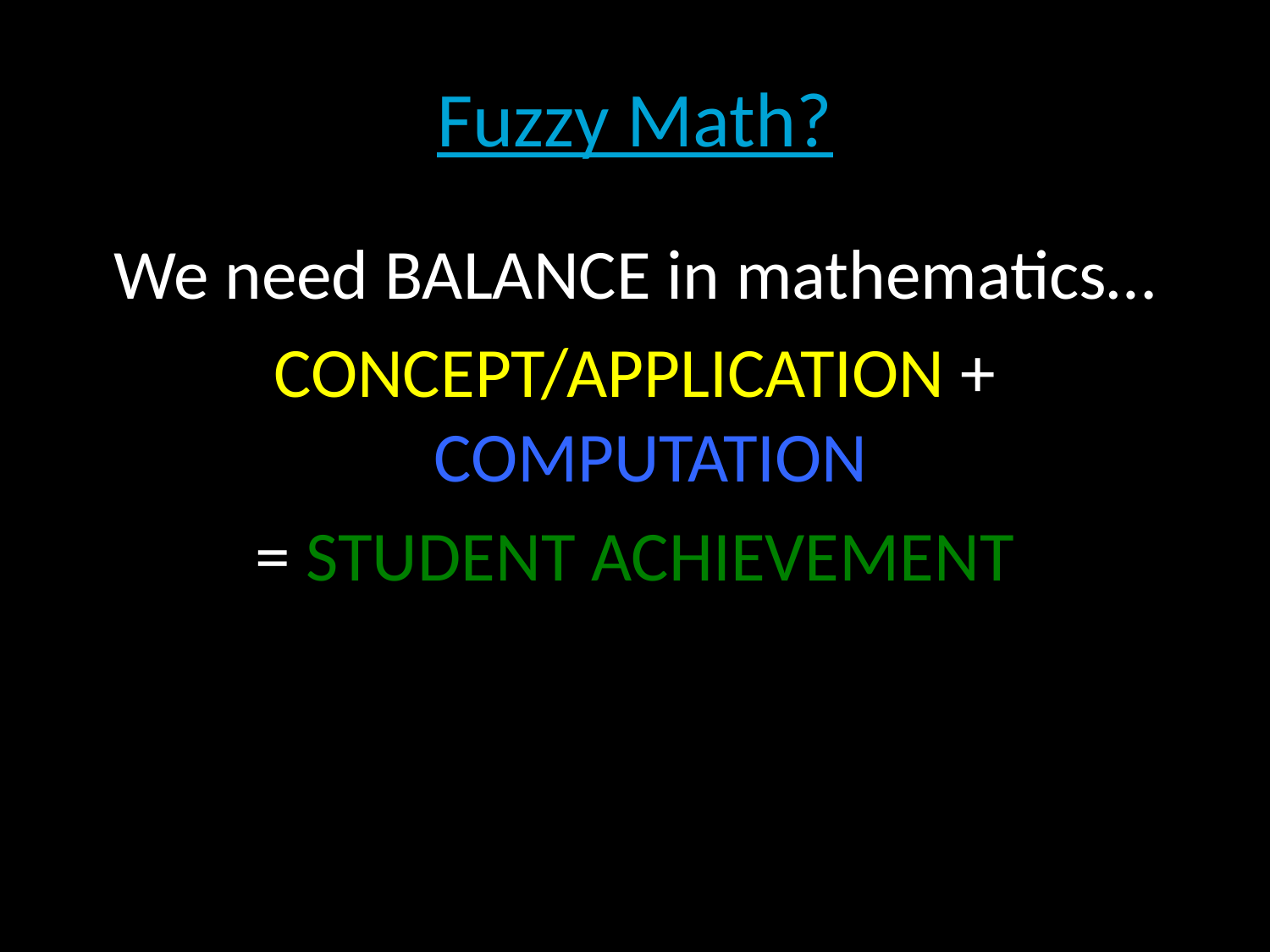

# Fuzzy Math?
We need BALANCE in mathematics…
CONCEPT/APPLICATION + COMPUTATION
= STUDENT ACHIEVEMENT